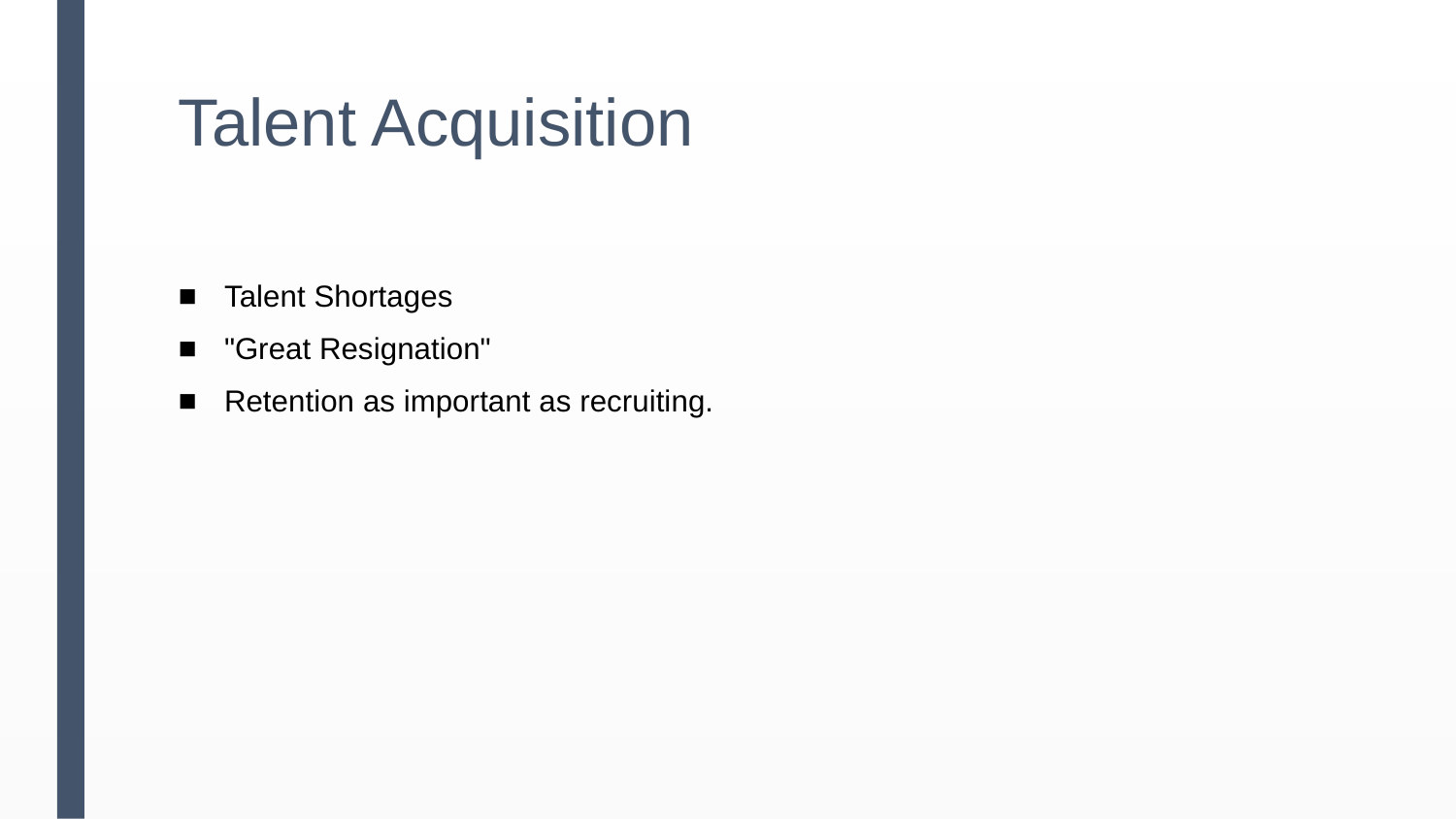

# Talent Acquisition
Talent Shortages
"Great Resignation"
Retention as important as recruiting.